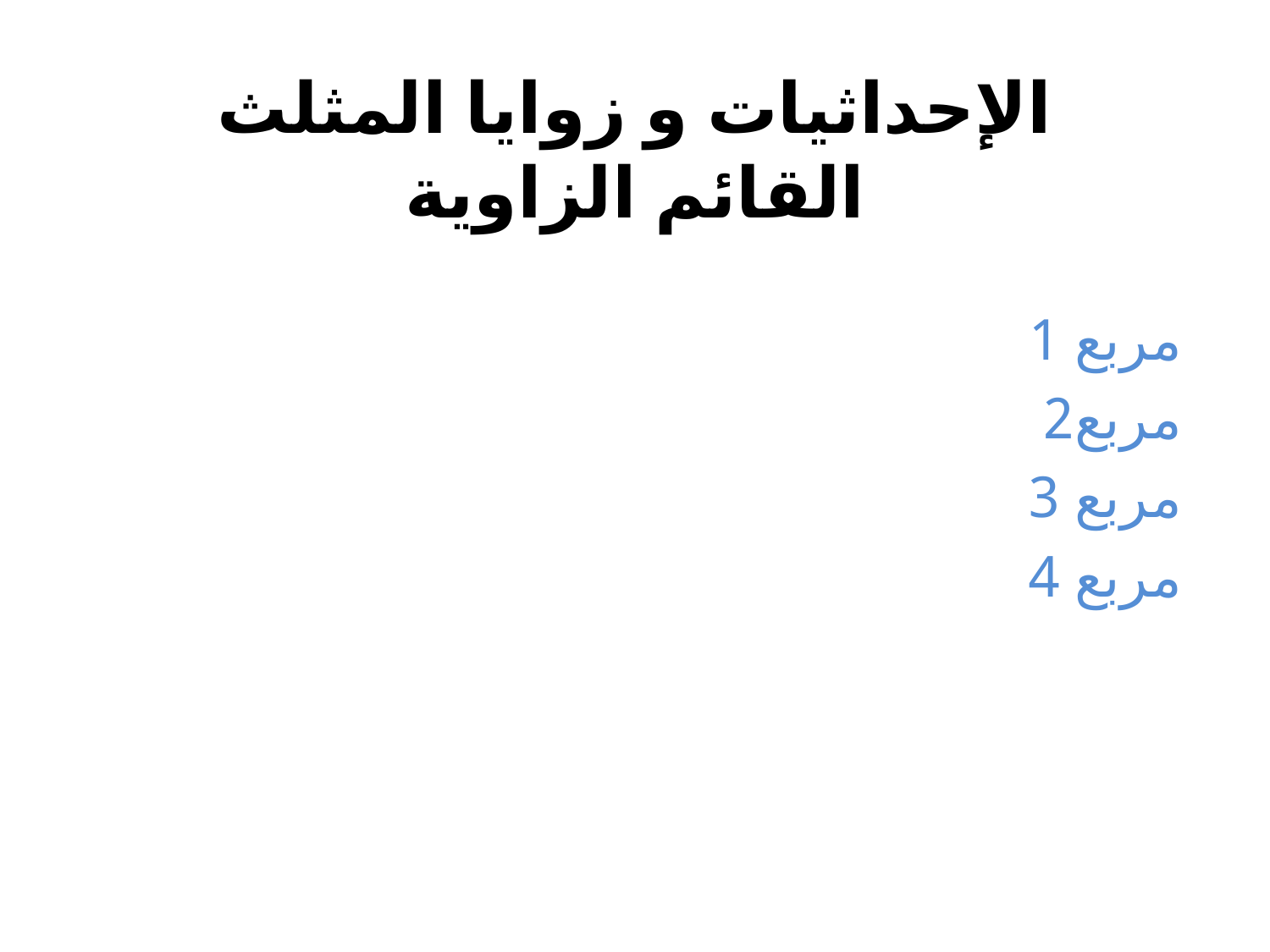

# الإحداثيات و زوايا المثلث القائم الزاوية
مربع 1
مربع2
مربع 3
مربع 4